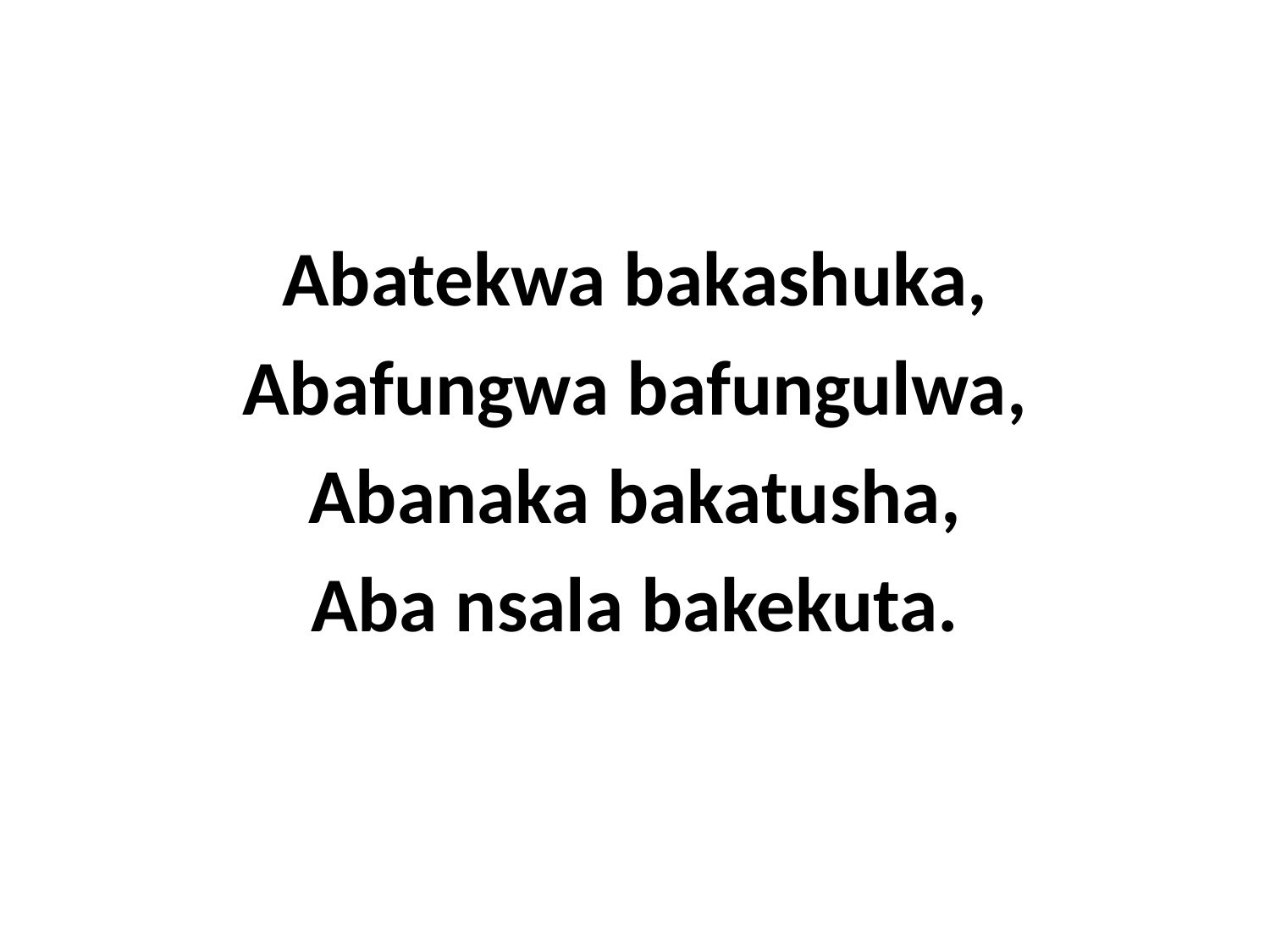

Abatekwa bakashuka,
Abafungwa bafungulwa,
Abanaka bakatusha,
Aba nsala bakekuta.